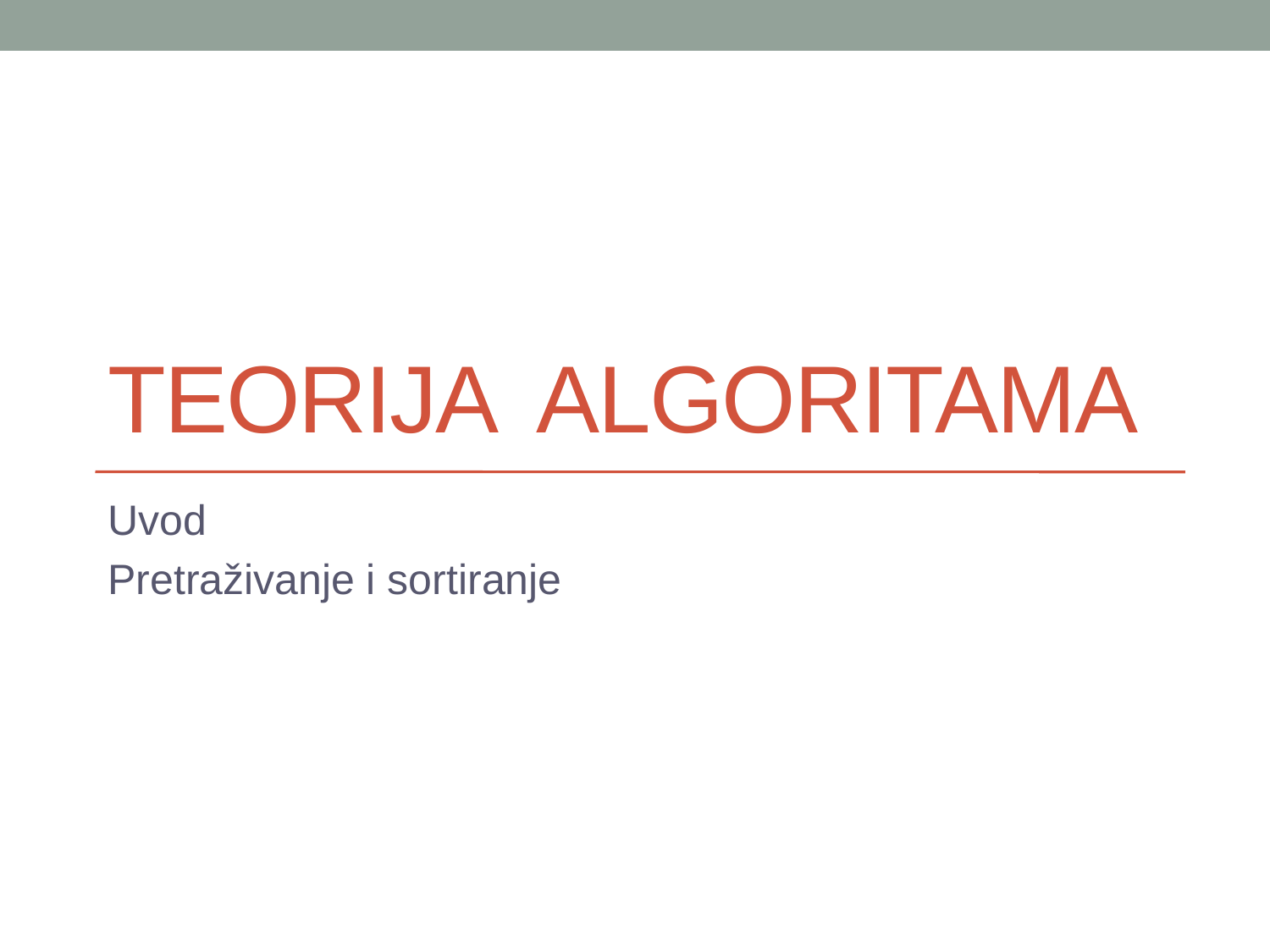

# Teorija  algoritama
Uvod
Pretraživanje i sortiranje